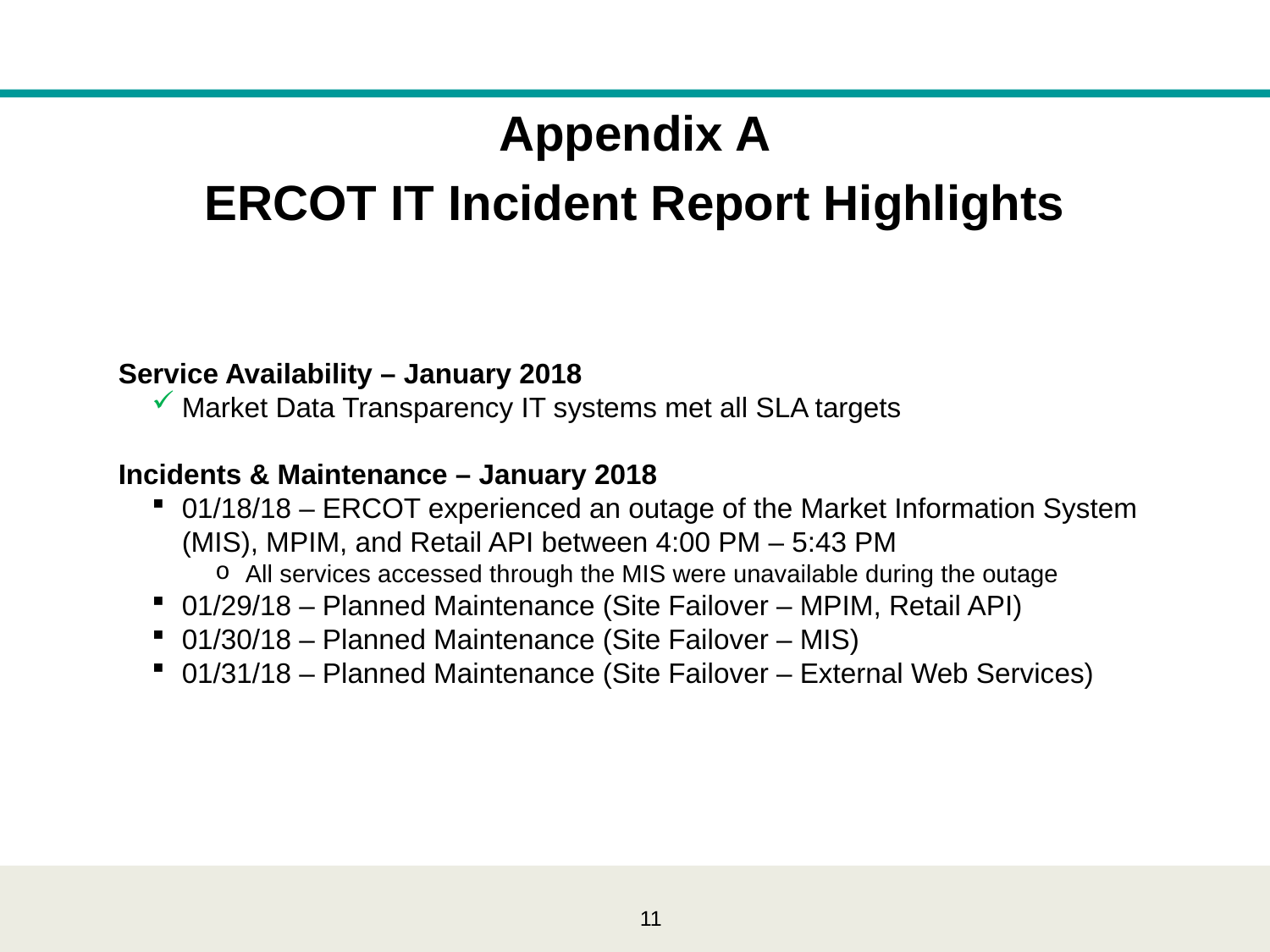

Appendix A
ERCOT IT Incident Report Highlights

Service Availability – January 2018
Market Data Transparency IT systems met all SLA targets

Incidents & Maintenance – January 2018
01/18/18 – ERCOT experienced an outage of the Market Information System (MIS), MPIM, and Retail API between 4:00 PM – 5:43 PM
All services accessed through the MIS were unavailable during the outage
01/29/18 – Planned Maintenance (Site Failover – MPIM, Retail API)
01/30/18 – Planned Maintenance (Site Failover – MIS)
01/31/18 – Planned Maintenance (Site Failover – External Web Services)